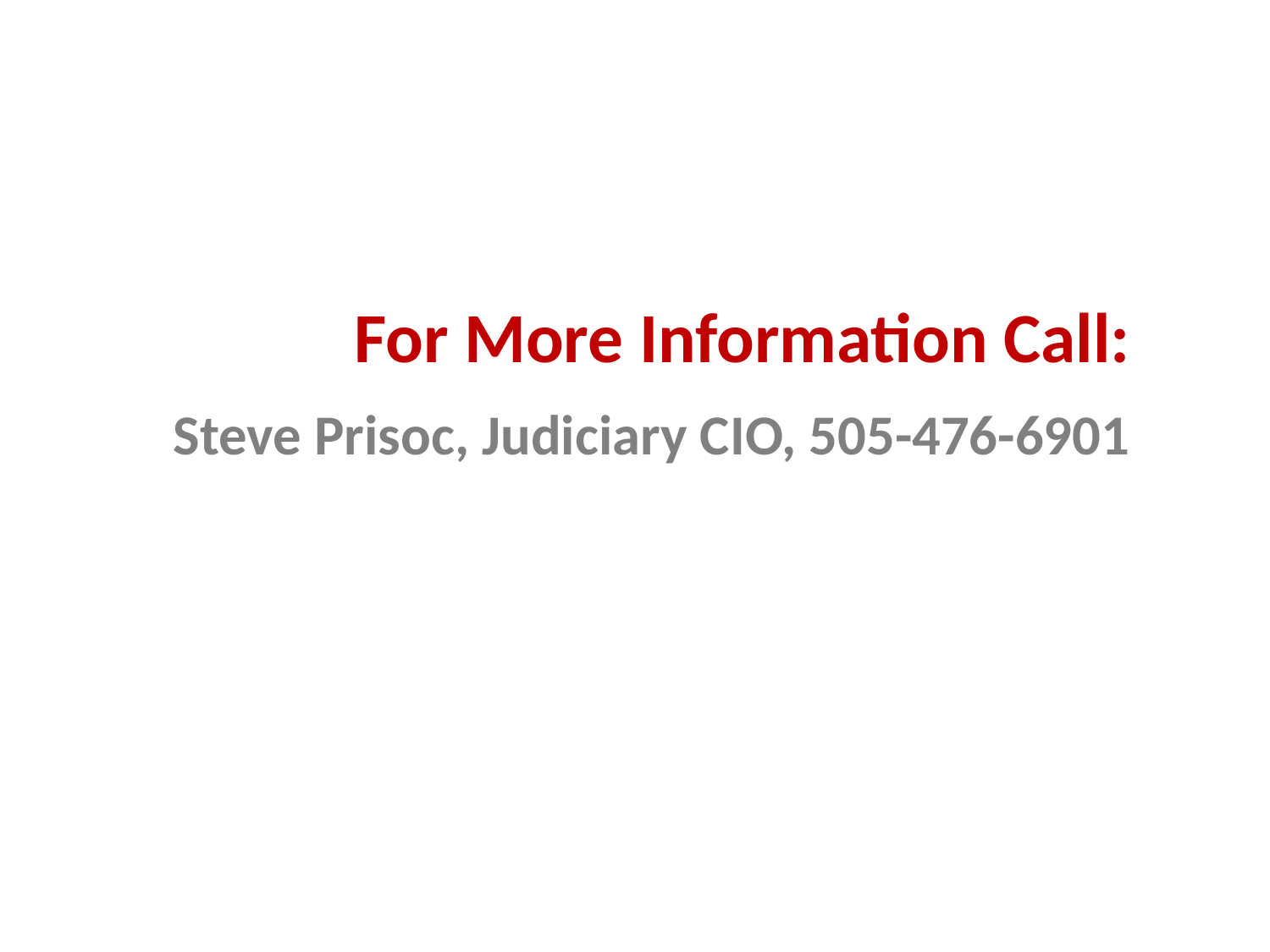

For More Information Call:
Steve Prisoc, Judiciary CIO, 505-476-6901